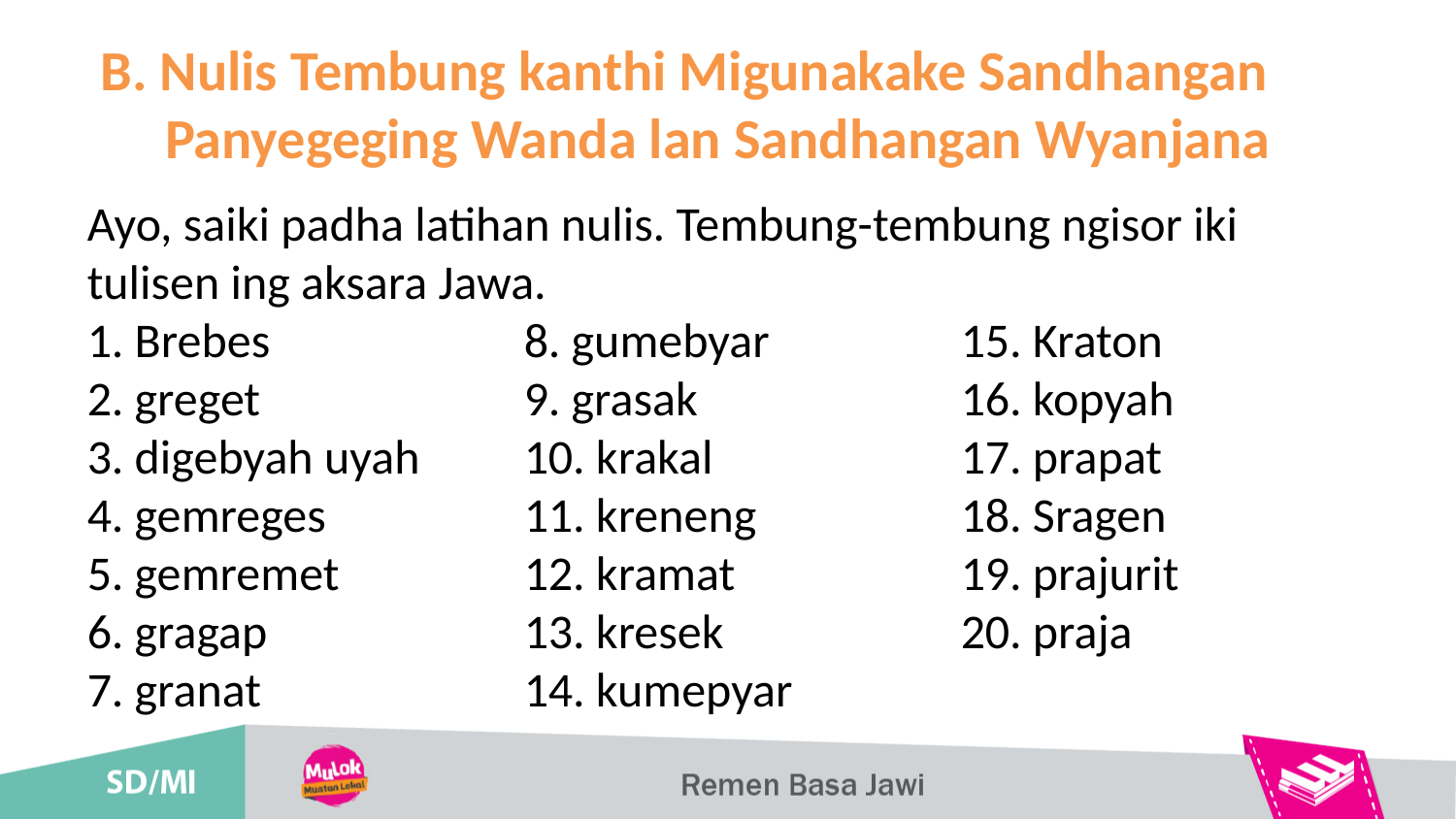

B. Nulis Tembung kanthi Migunakake Sandhangan
     Panyegeging Wanda lan Sandhangan Wyanjana
Ayo, saiki padha latihan nulis. Tembung-tembung ngisor iki tulisen ing aksara Jawa.
1. Brebes 		8. gumebyar 		15. Kraton
2. greget 		9. grasak 		16. kopyah
3. digebyah uyah 	10. krakal 		17. prapat
4. gemreges 		11. kreneng 		18. Sragen
5. gemremet 		12. kramat 		19. prajurit
6. gragap 		13. kresek		20. praja
7. granat 		14. kumepyar